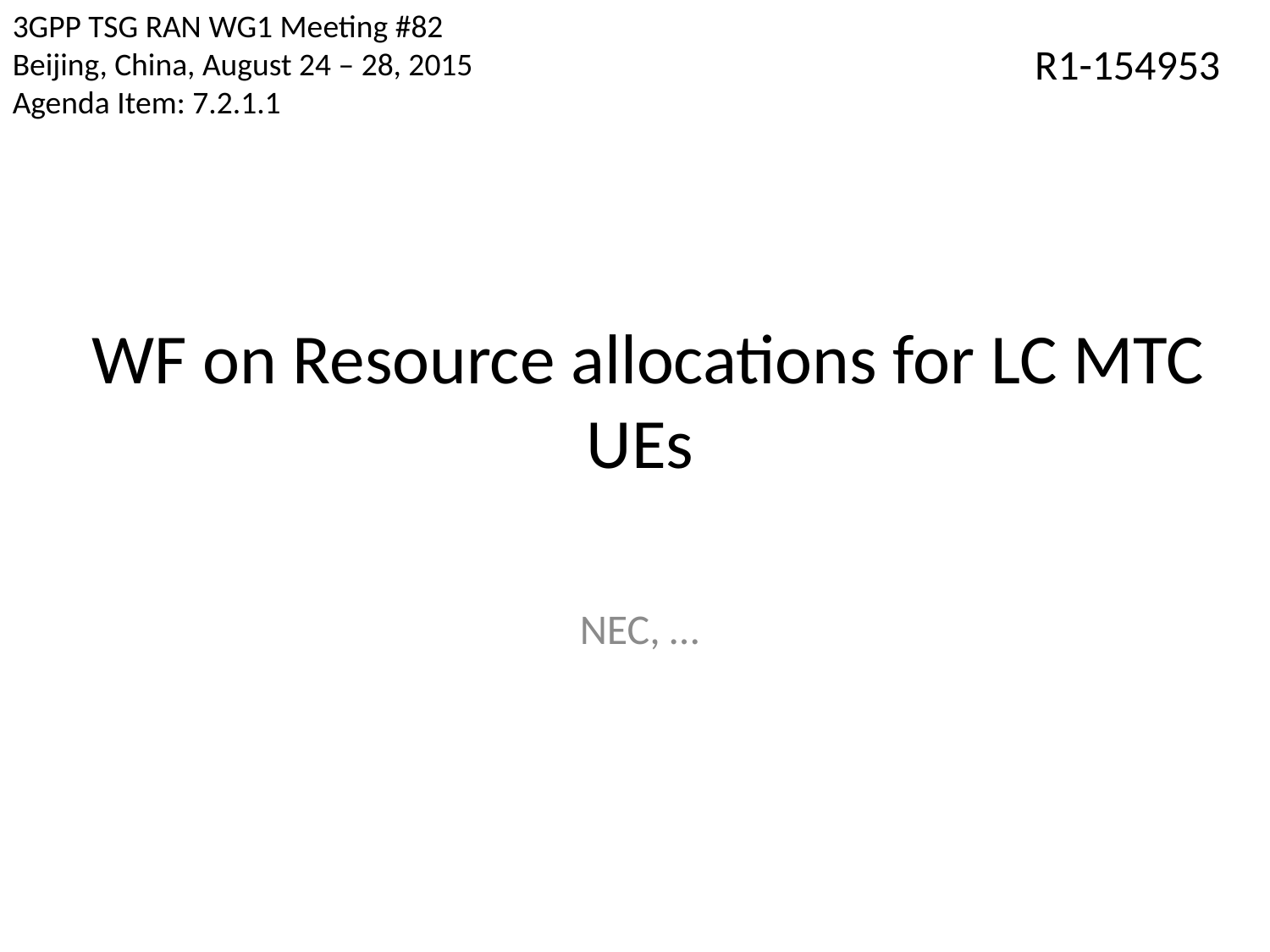

3GPP TSG RAN WG1 Meeting #82
Beijing, China, August 24 – 28, 2015
Agenda Item: 7.2.1.1
R1-154953
# WF on Resource allocations for LC MTC UEs
NEC, …